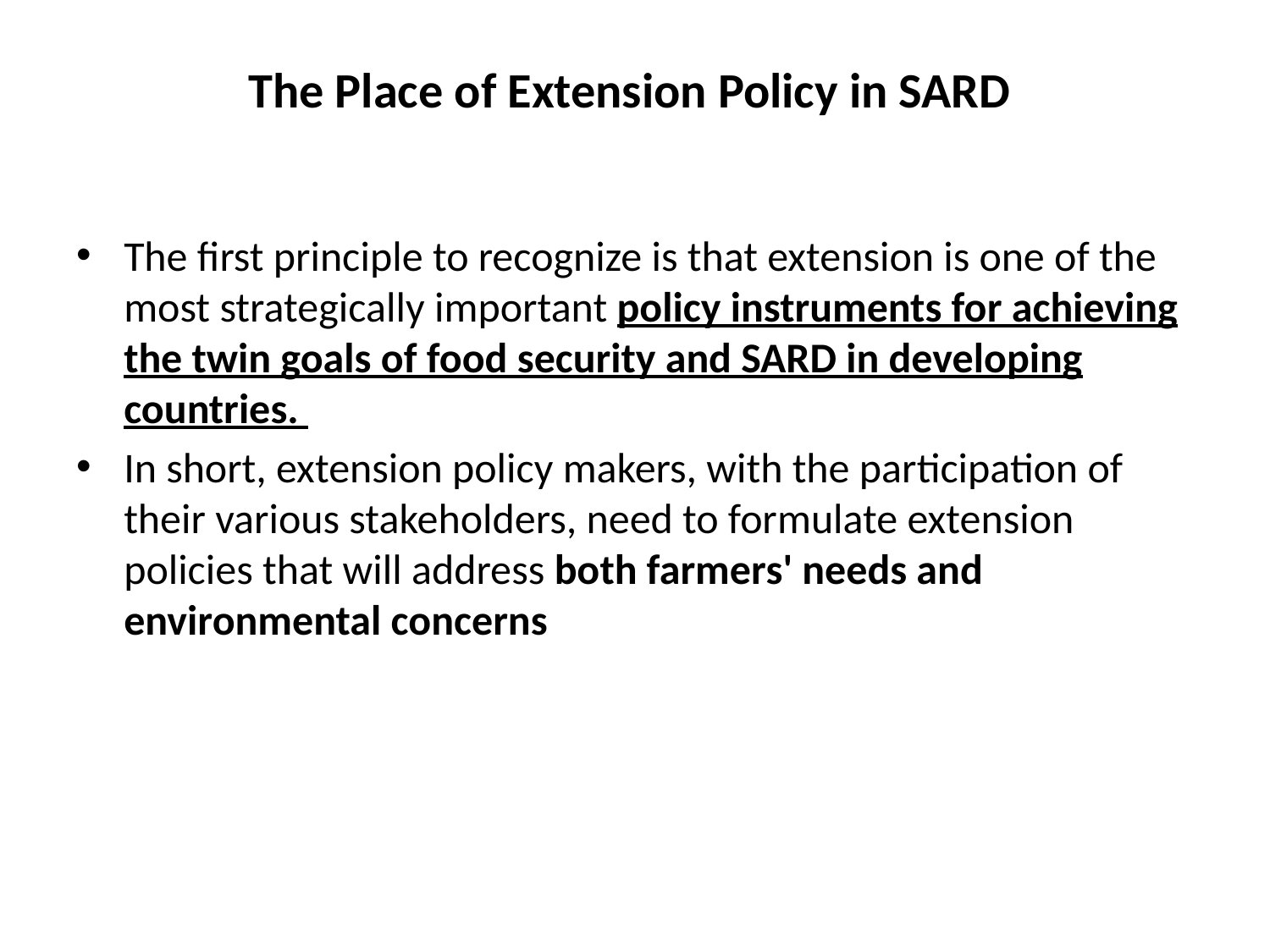

# The Place of Extension Policy in SARD
The first principle to recognize is that extension is one of the most strategically important policy instruments for achieving the twin goals of food security and SARD in developing countries.
In short, extension policy makers, with the participation of their various stakeholders, need to formulate extension policies that will address both farmers' needs and environmental concerns